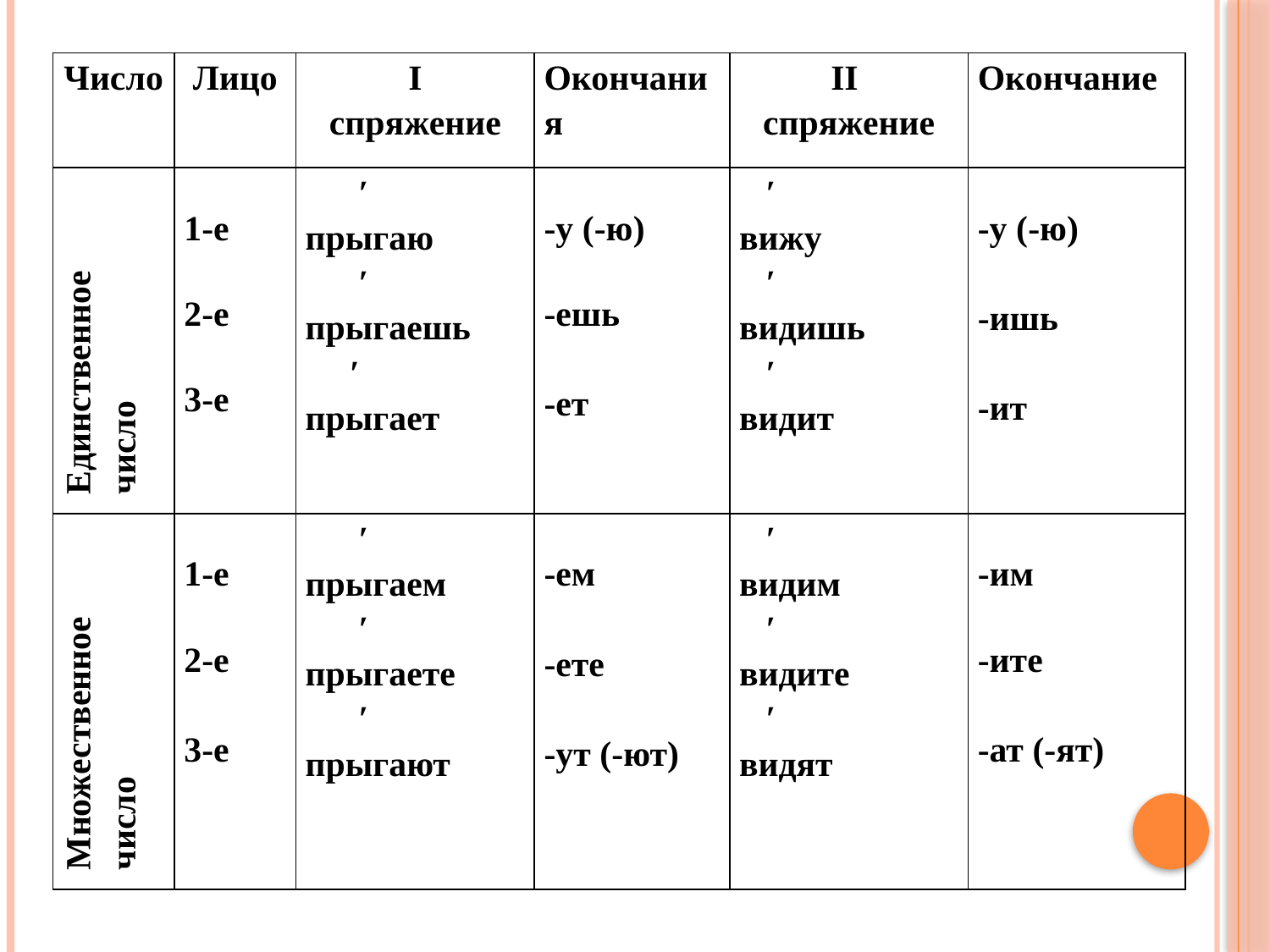

| Число | Лицо | I спряжение | Окончания | II спряжение | Окончание |
| --- | --- | --- | --- | --- | --- |
| Единственное число | 1-е 2-е 3-е | ′ прыгаю ′ прыгаешь ′ прыгает | -у (-ю) -ешь -ет | ′ вижу ′ видишь ′ видит | -у (-ю) -ишь -ит |
| Множественное число | 1-е 2-е 3-е | ′ прыгаем ′ прыгаете ′ прыгают | -ем -ете -ут (-ют) | ′ видим ′ видите ′ видят | -им -ите -ат (-ят) |